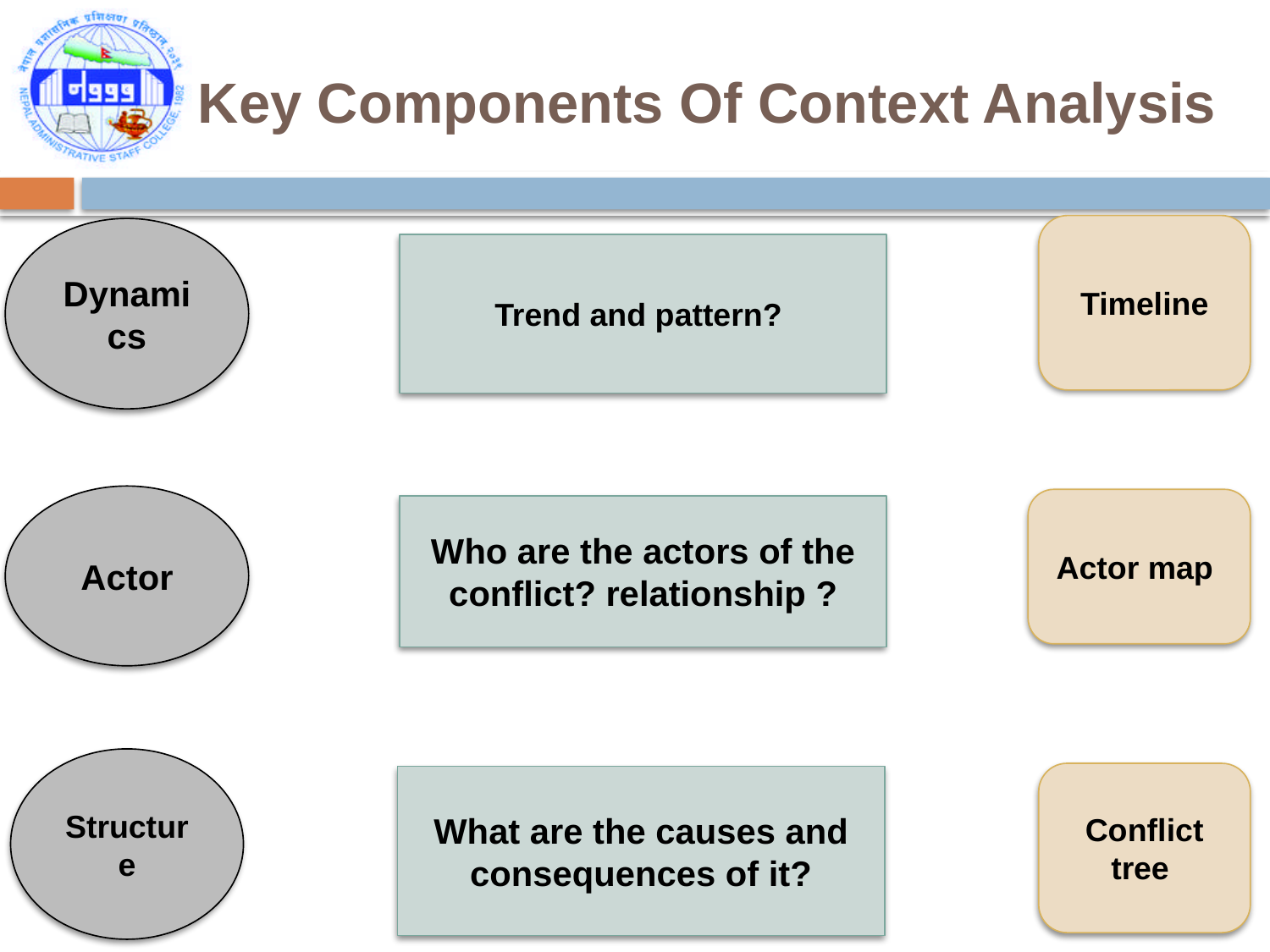

# Key Components Of Context Analysis
Timeline
Dynamics
Trend and pattern?
Actor
Actor map
Who are the actors of the conflict? relationship ?
Structure
Conflict tree
What are the causes and consequences of it?